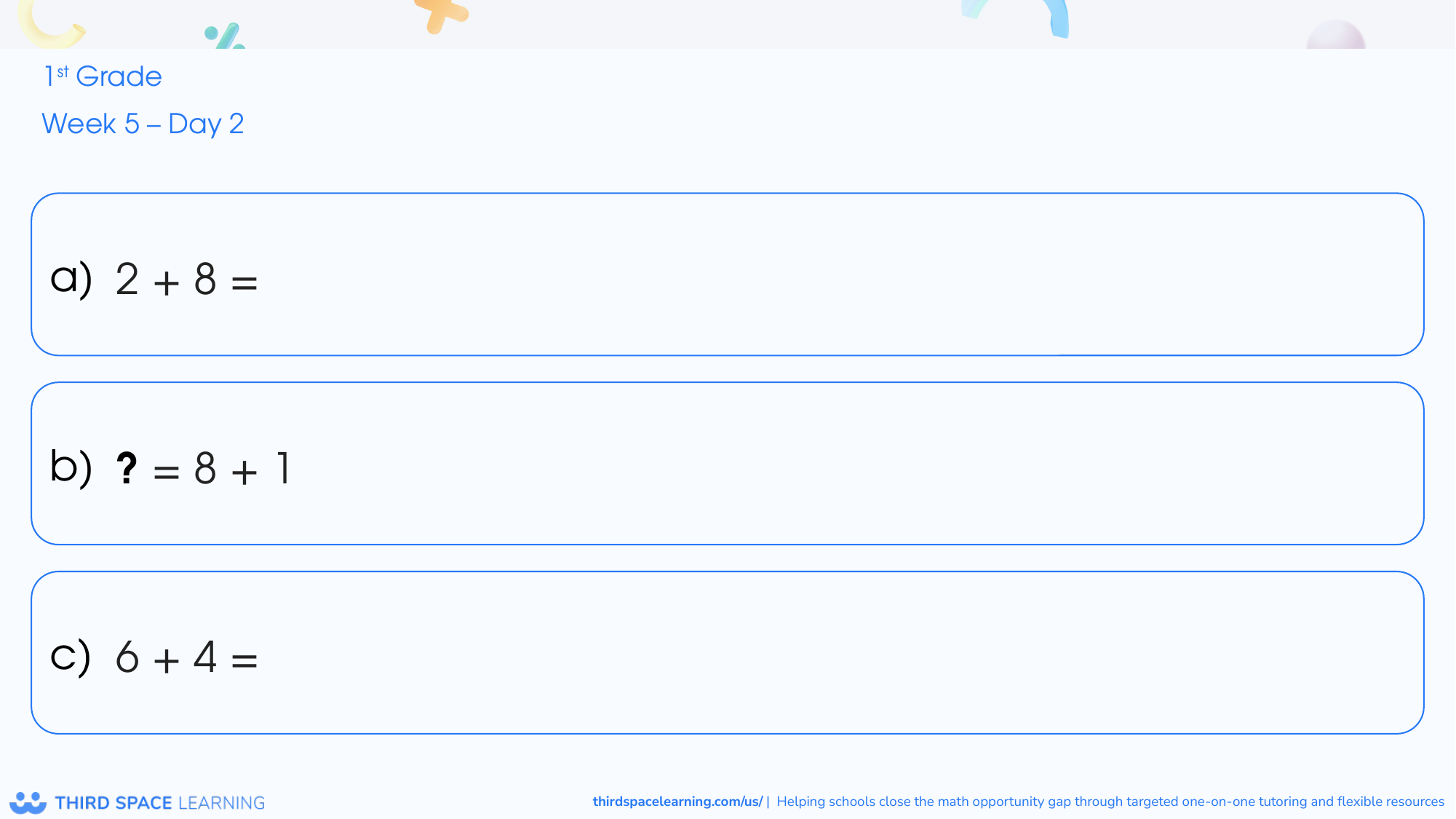

1st Grade
Week 5 – Day 2
2 + 8 =
? = 8 + 1
6 + 4 =